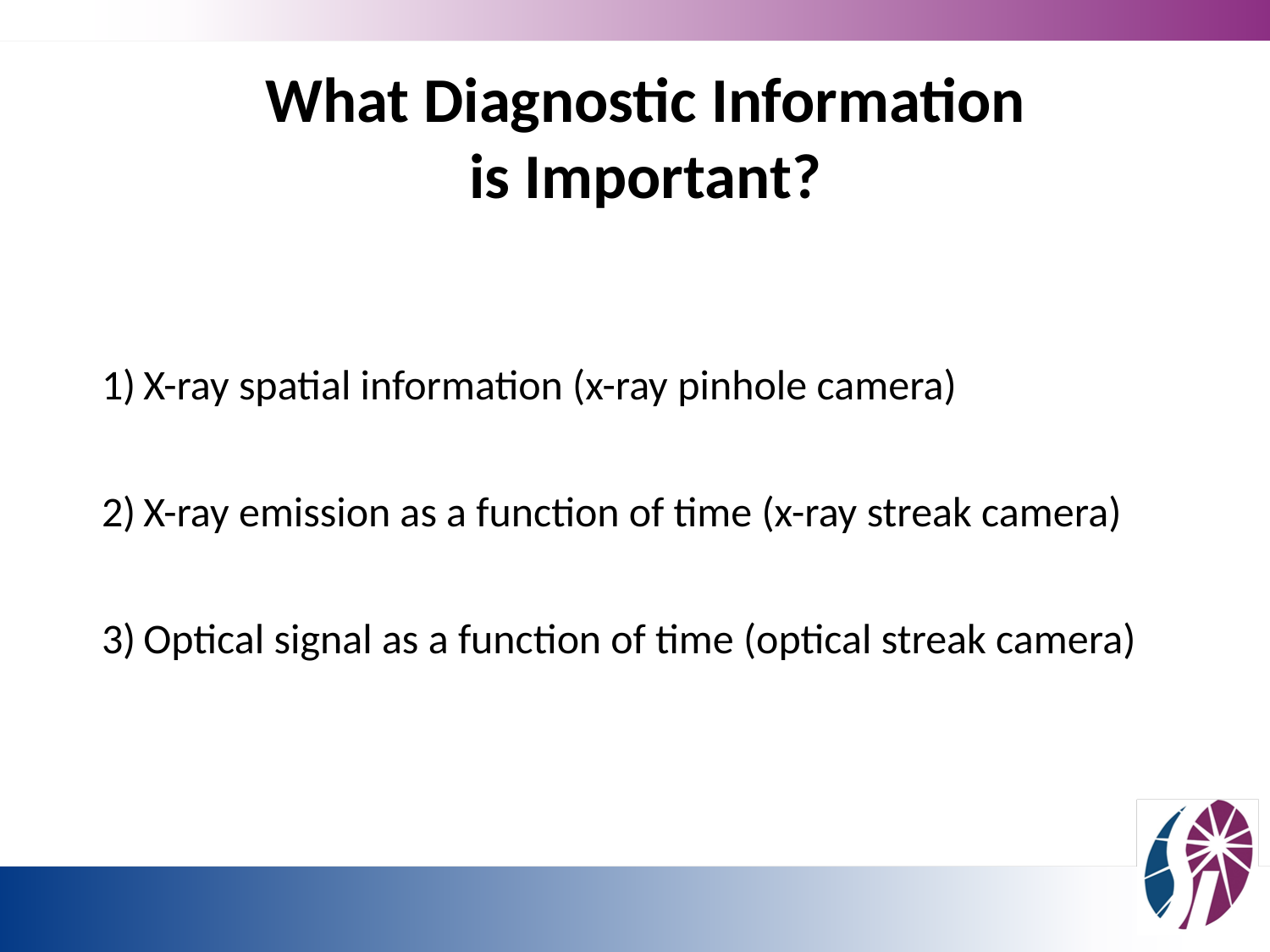

What Diagnostic Information
is Important?
X-ray spatial information (x-ray pinhole camera)
X-ray emission as a function of time (x-ray streak camera)
Optical signal as a function of time (optical streak camera)